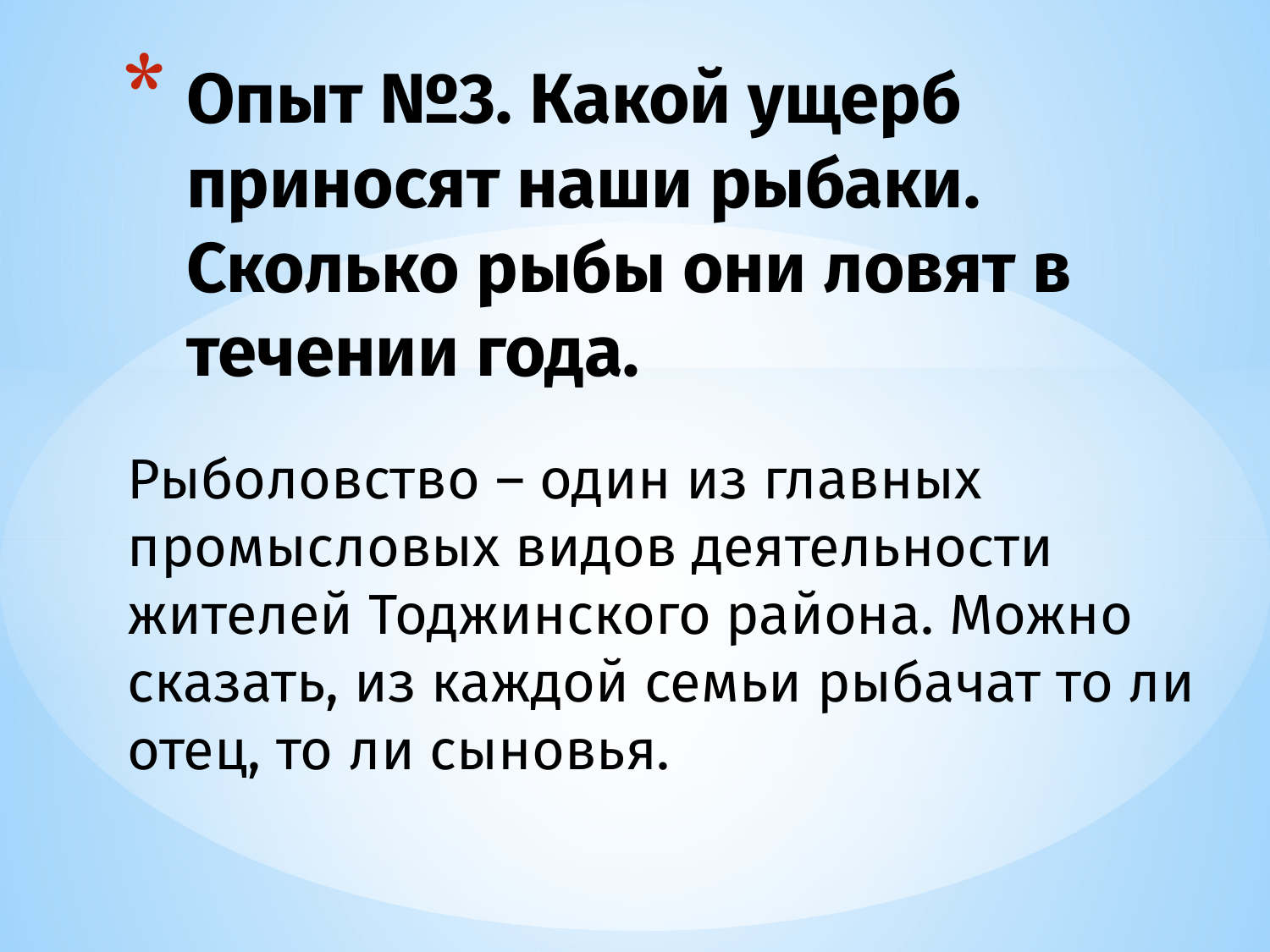

# Опыт №3. Какой ущерб приносят наши рыбаки. Сколько рыбы они ловят в течении года.
Рыболовство – один из главных промысловых видов деятельности жителей Тоджинского района. Можно сказать, из каждой семьи рыбачат то ли отец, то ли сыновья.